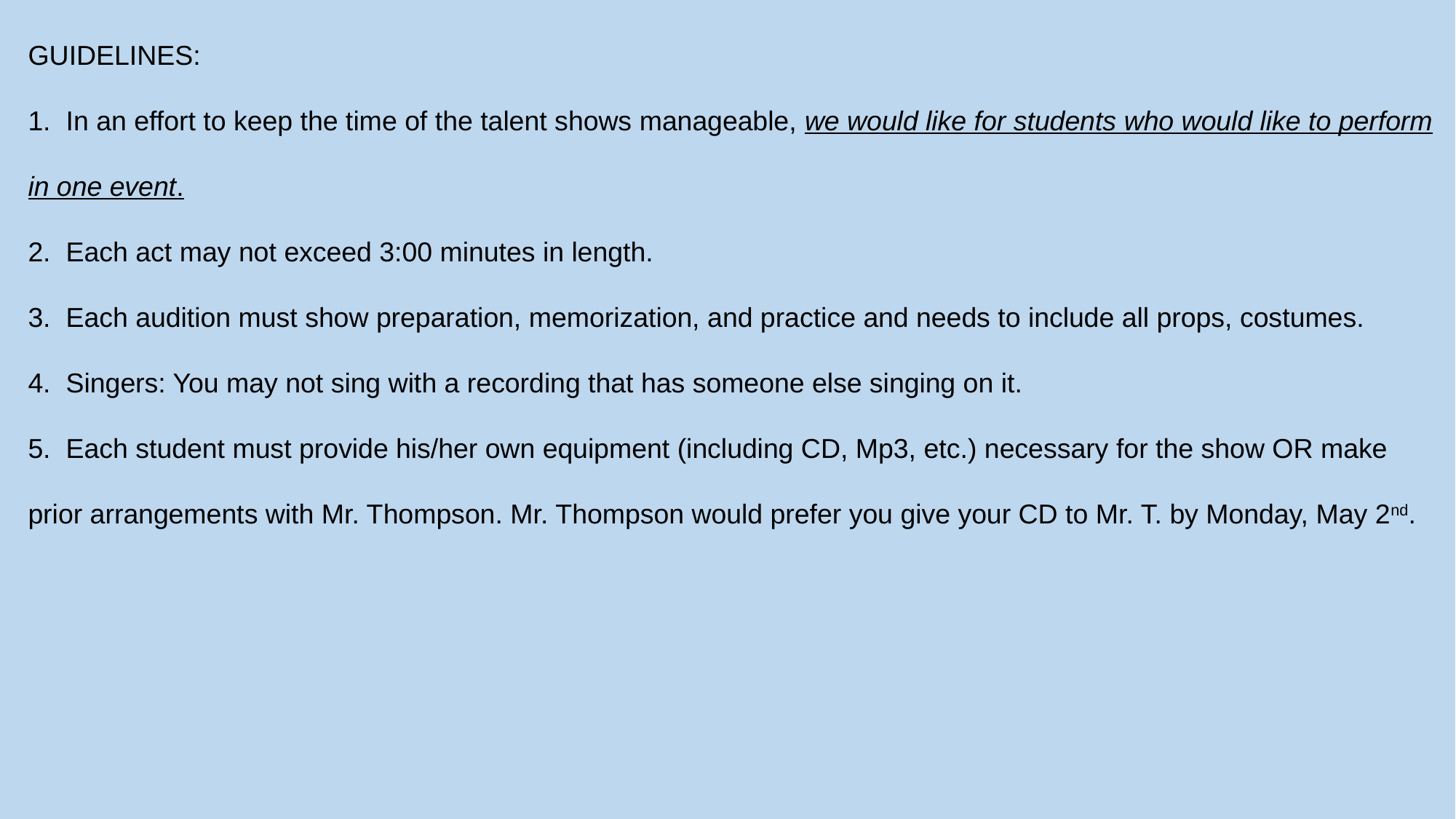

GUIDELINES:
1.  In an effort to keep the time of the talent shows manageable, we would like for students who would like to perform in one event.
2.  Each act may not exceed 3:00 minutes in length.
3.  Each audition must show preparation, memorization, and practice and needs to include all props, costumes.
4.  Singers: You may not sing with a recording that has someone else singing on it.
5.  Each student must provide his/her own equipment (including CD, Mp3, etc.) necessary for the show OR make prior arrangements with Mr. Thompson. Mr. Thompson would prefer you give your CD to Mr. T. by Monday, May 2nd.